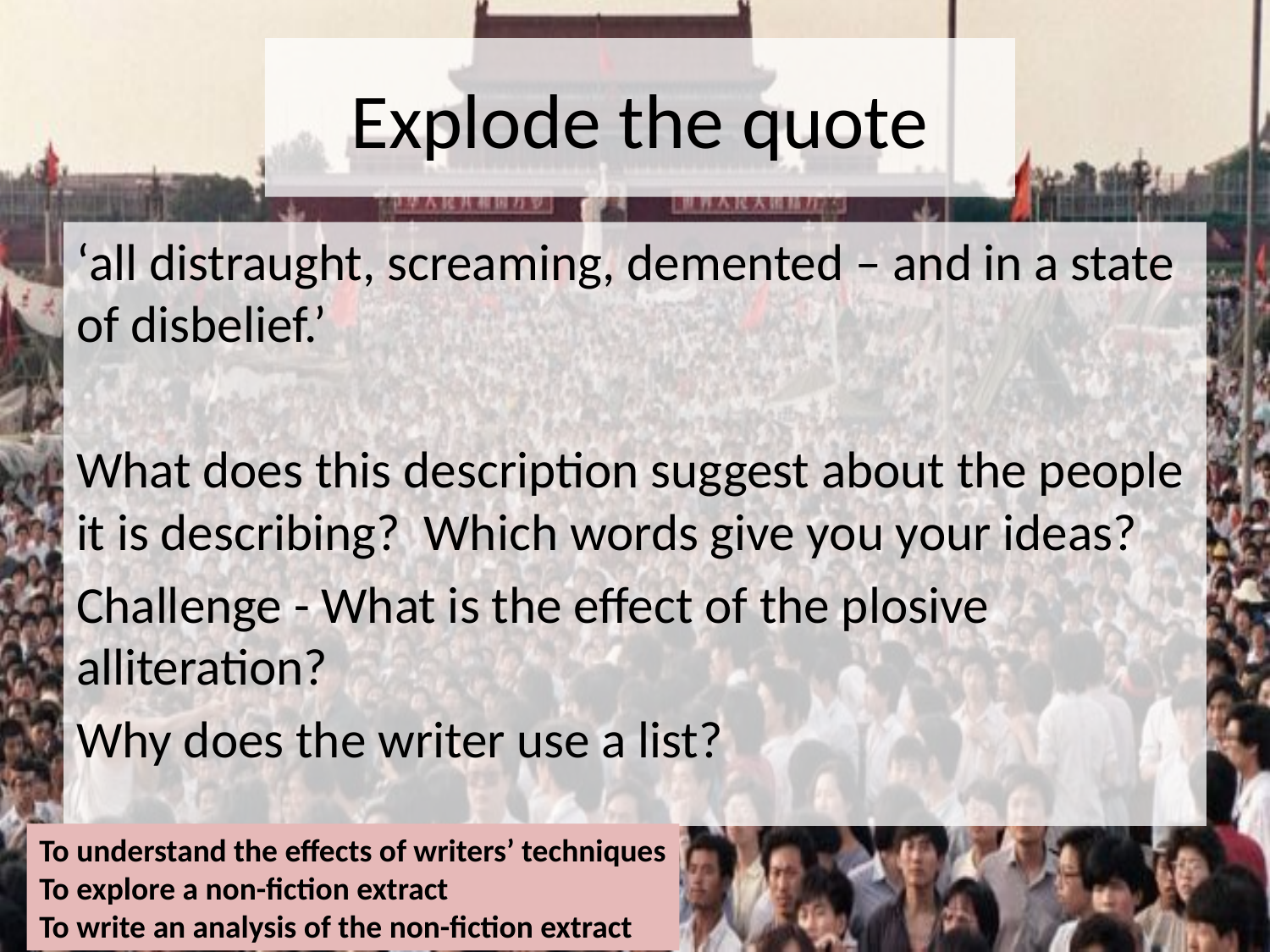

# Explode the quote
‘all distraught, screaming, demented – and in a state of disbelief.’

What does this description suggest about the people it is describing?  Which words give you your ideas?
Challenge - What is the effect of the plosive alliteration?
Why does the writer use a list?

To understand the effects of writers’ techniques
To explore a non-fiction extract
To write an analysis of the non-fiction extract